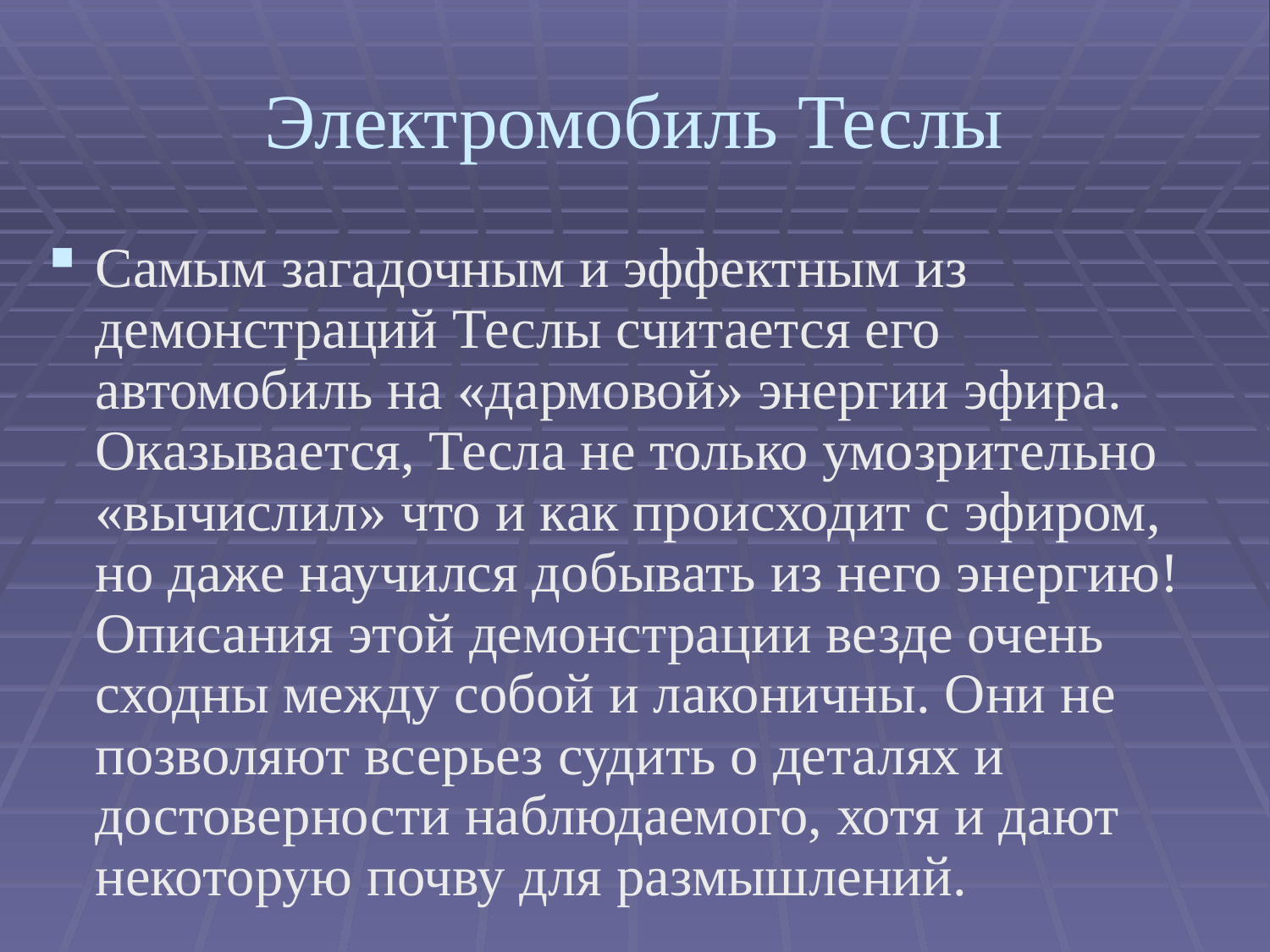

# Электромобиль Теслы
Самым загадочным и эффектным из демонстраций Теслы считается его автомобиль на «дармовой» энергии эфира. Оказывается, Тесла не только умозрительно «вычислил» что и как происходит с эфиром, но даже научился добывать из него энергию! Описания этой демонстрации везде очень сходны между собой и лаконичны. Они не позволяют всерьез судить о деталях и достоверности наблюдаемого, хотя и дают некоторую почву для размышлений.